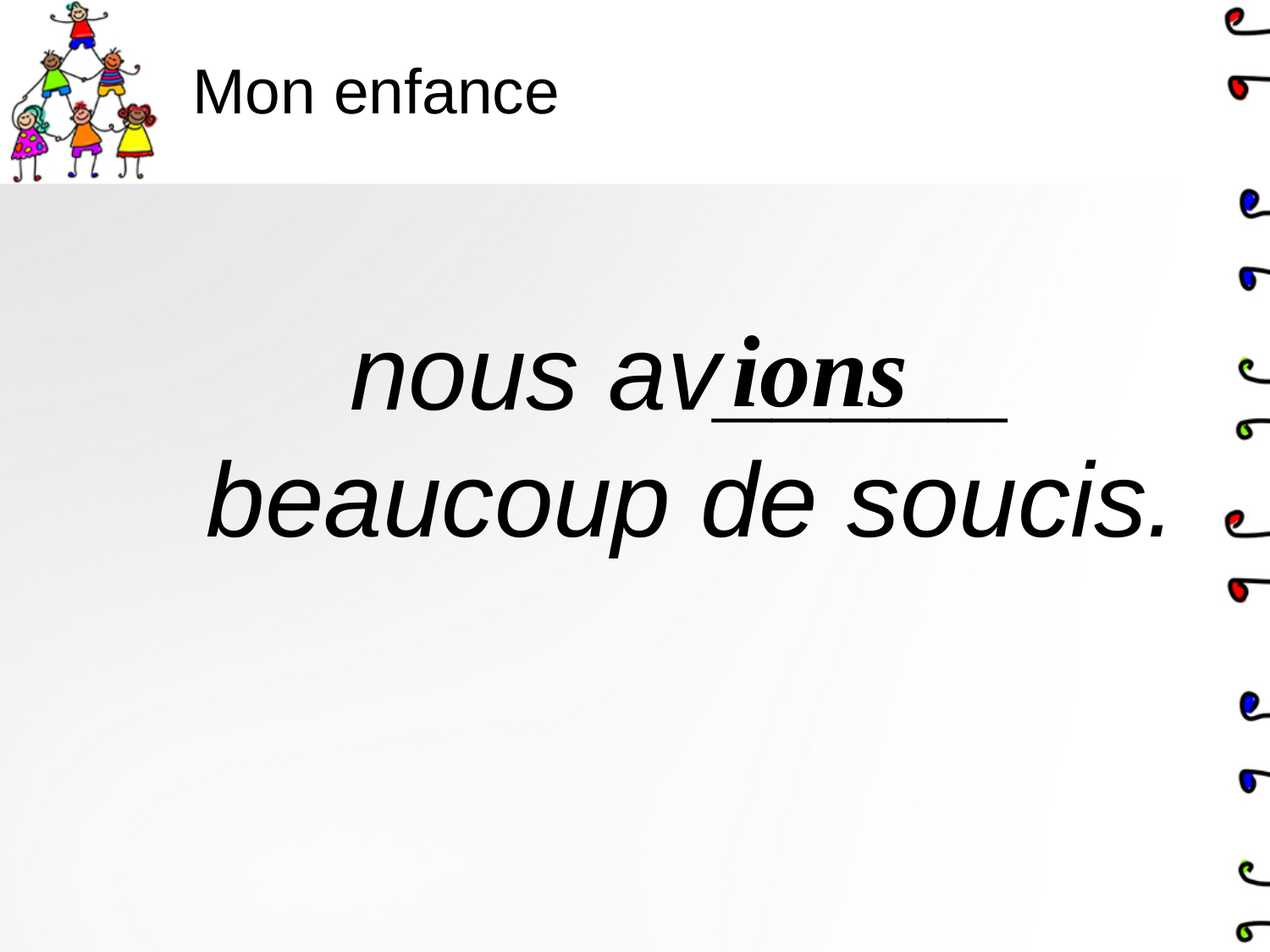

# Mon enfance
nous av_____ beaucoup de soucis.
ions